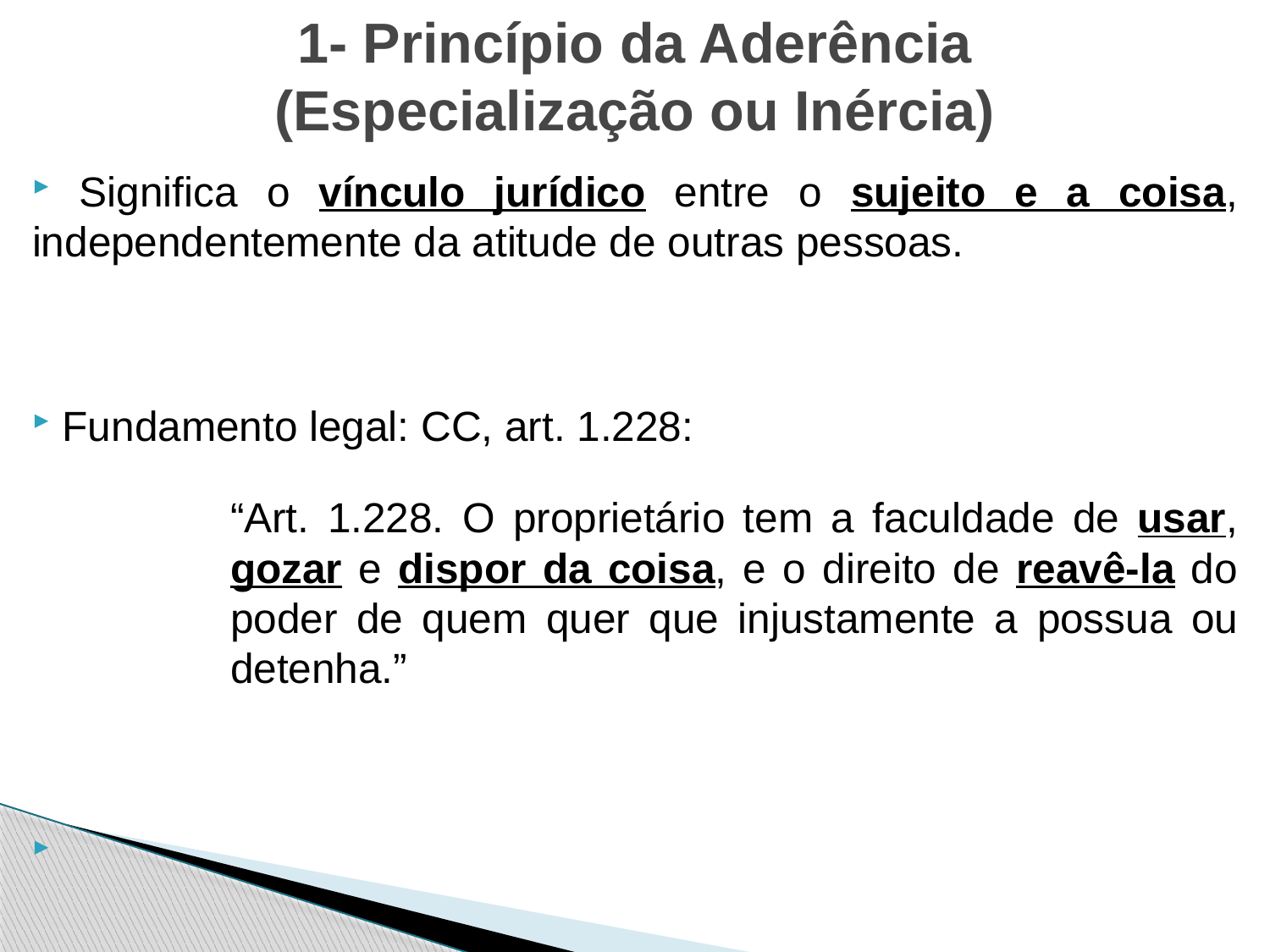

1- Princípio da Aderência
(Especialização ou Inércia)
 Significa o vínculo jurídico entre o sujeito e a coisa, independentemente da atitude de outras pessoas.

 Fundamento legal: CC, art. 1.228:
“Art. 1.228. O proprietário tem a faculdade de usar, gozar e dispor da coisa, e o direito de reavê-la do poder de quem quer que injustamente a possua ou detenha.”